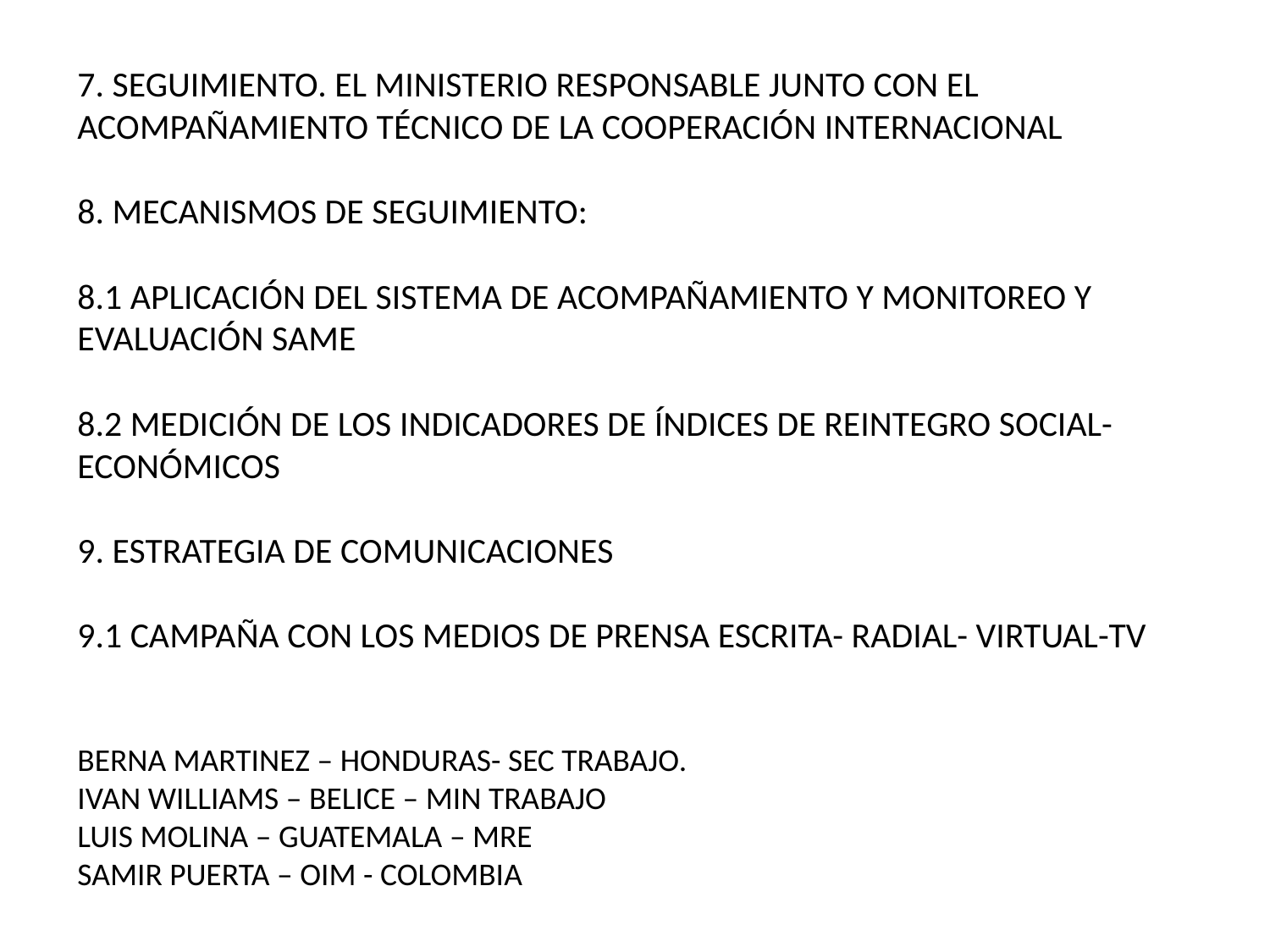

7. SEGUIMIENTO. EL MINISTERIO RESPONSABLE JUNTO CON EL ACOMPAÑAMIENTO TÉCNICO DE LA COOPERACIÓN INTERNACIONAL

8. MECANISMOS DE SEGUIMIENTO:

8.1 APLICACIÓN DEL SISTEMA DE ACOMPAÑAMIENTO Y MONITOREO Y EVALUACIÓN SAME

8.2 MEDICIÓN DE LOS INDICADORES DE ÍNDICES DE REINTEGRO SOCIAL-ECONÓMICOS

9. ESTRATEGIA DE COMUNICACIONES

9.1 CAMPAÑA CON LOS MEDIOS DE PRENSA ESCRITA- RADIAL- VIRTUAL-TV

BERNA MARTINEZ – HONDURAS- SEC TRABAJO.
IVAN WILLIAMS – BELICE – MIN TRABAJO
LUIS MOLINA – GUATEMALA – MRE
SAMIR PUERTA – OIM - COLOMBIA